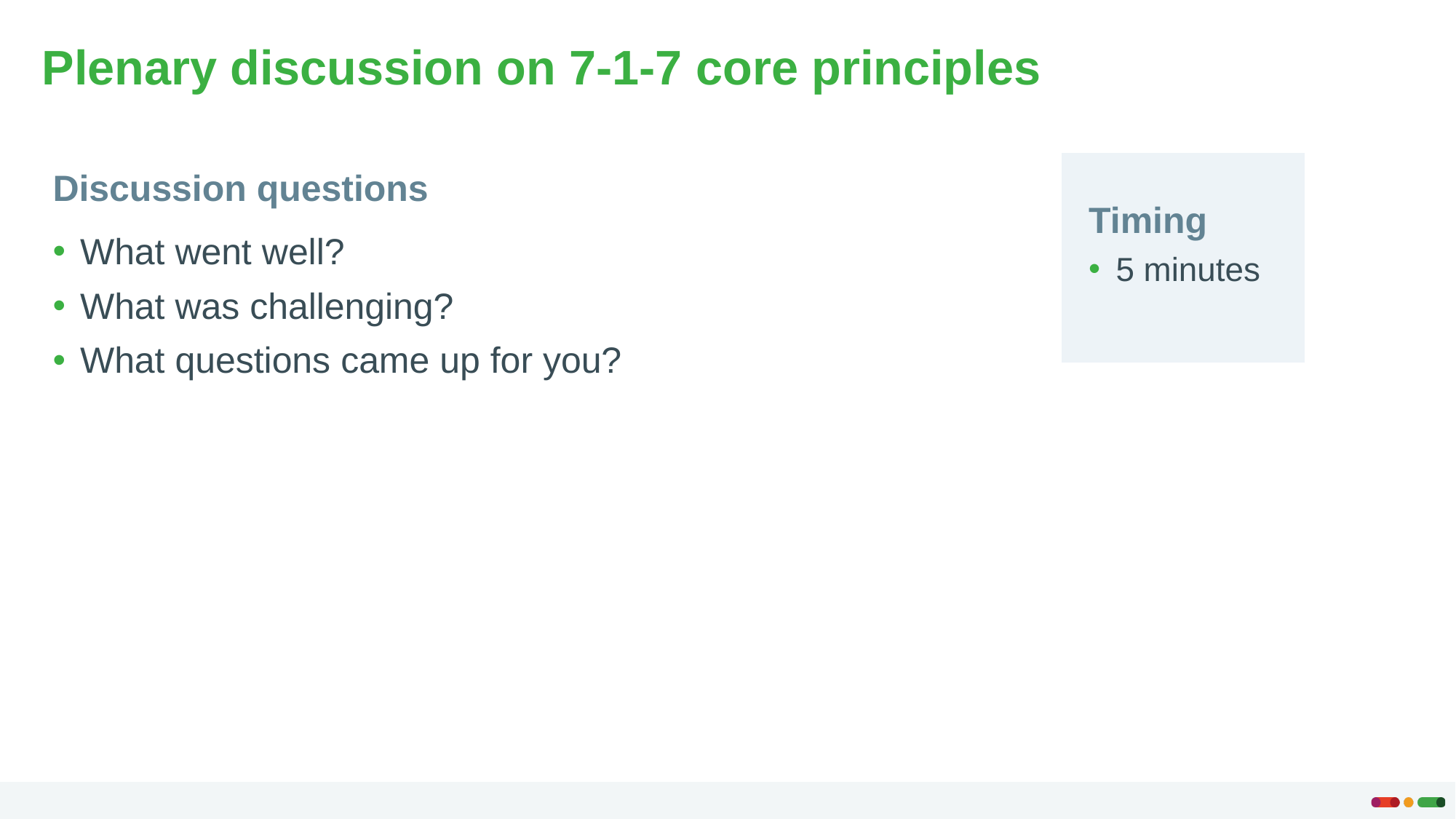

# Plenary discussion on 7-1-7 core principles
Discussion questions
Timing

What went well?
What was challenging?
What questions came up for you?
5 minutes